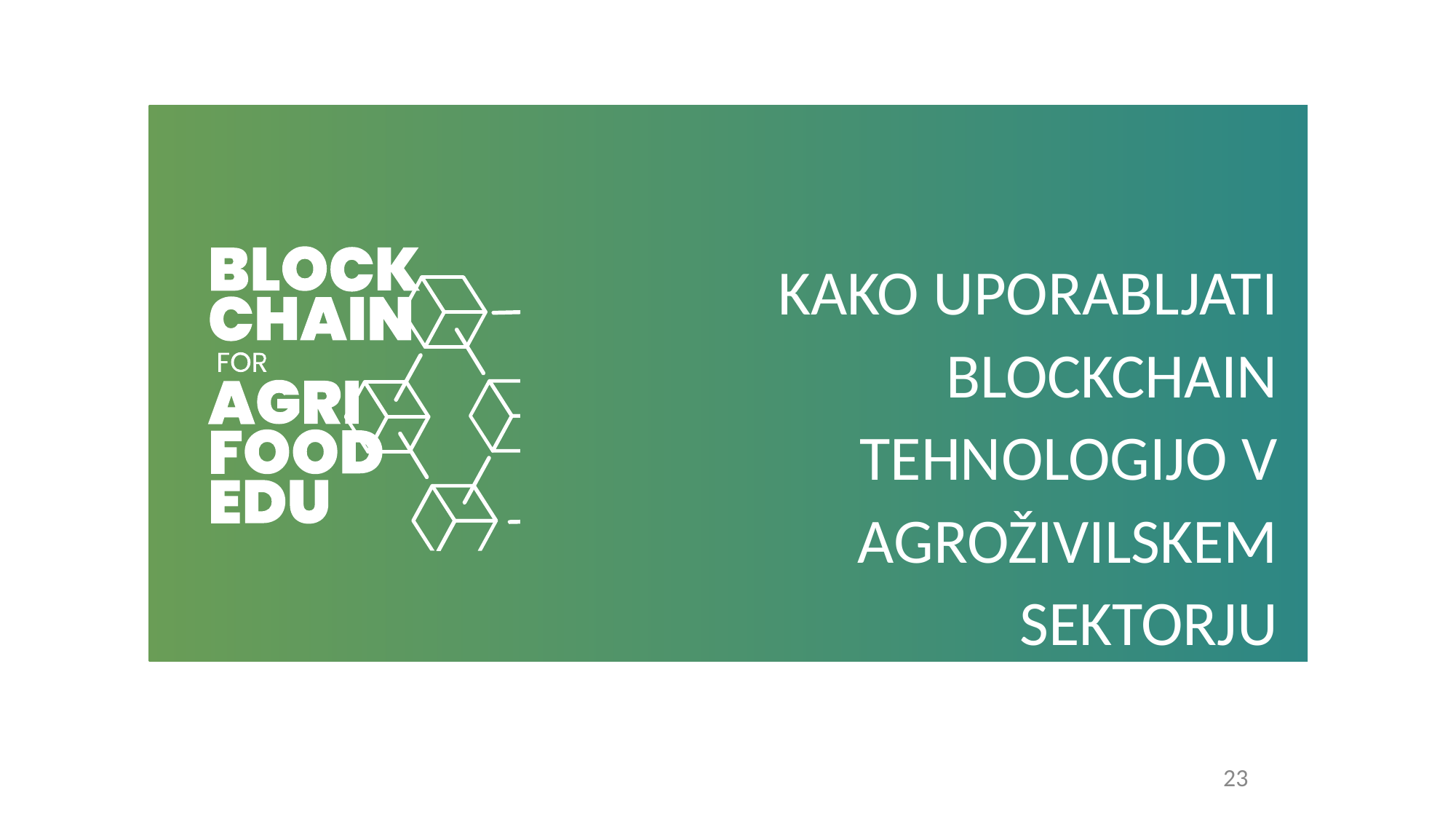

KAKO UPORABLJATI BLOCKCHAIN TEHNOLOGIJO V AGROŽIVILSKEM SEKTORJU

23